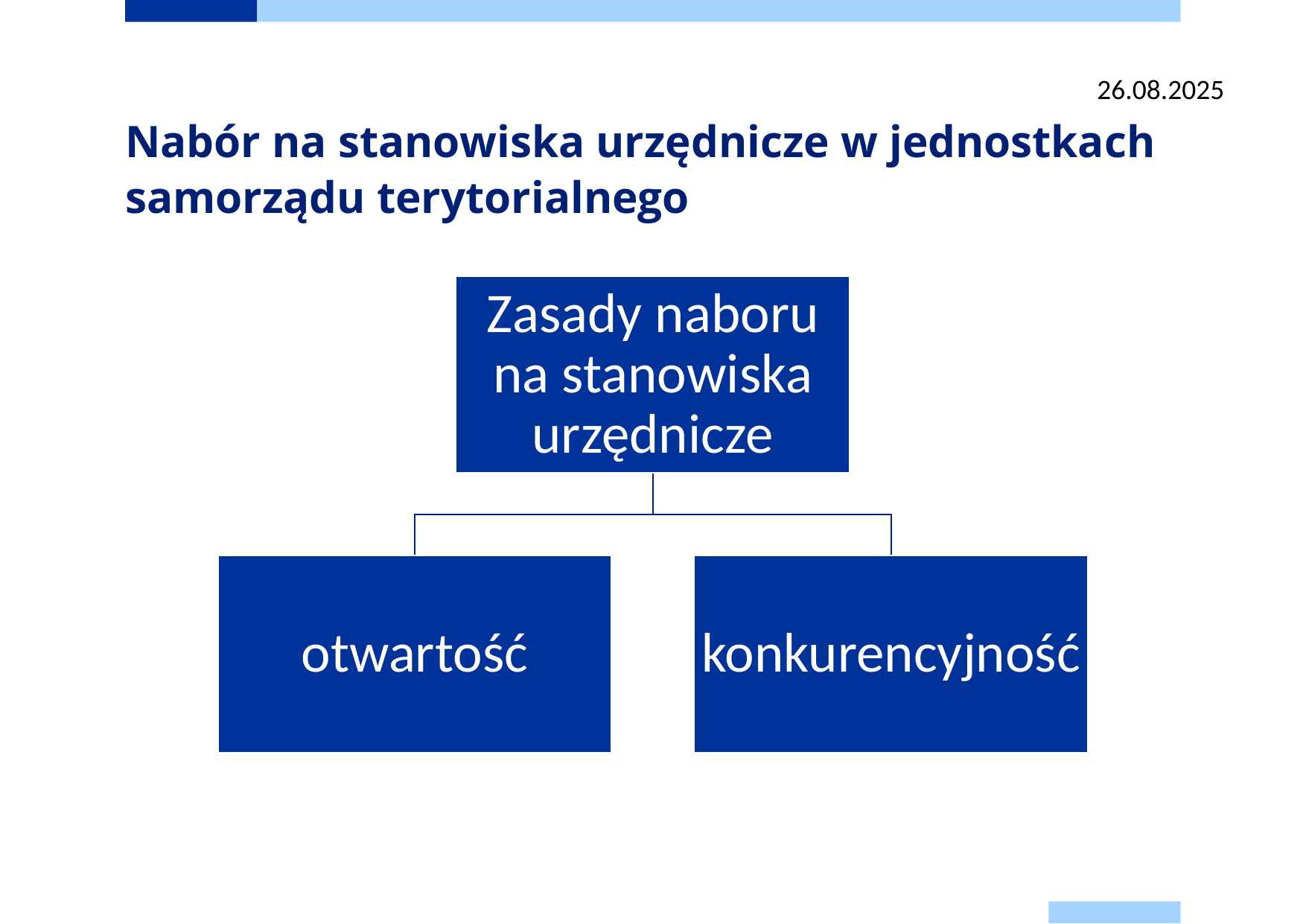

26.08.2025
# Nabór na stanowiska urzędnicze w jednostkach samorządu terytorialnego
Zasady naboru na stanowiska urzędnicze
otwartość
konkurencyjność